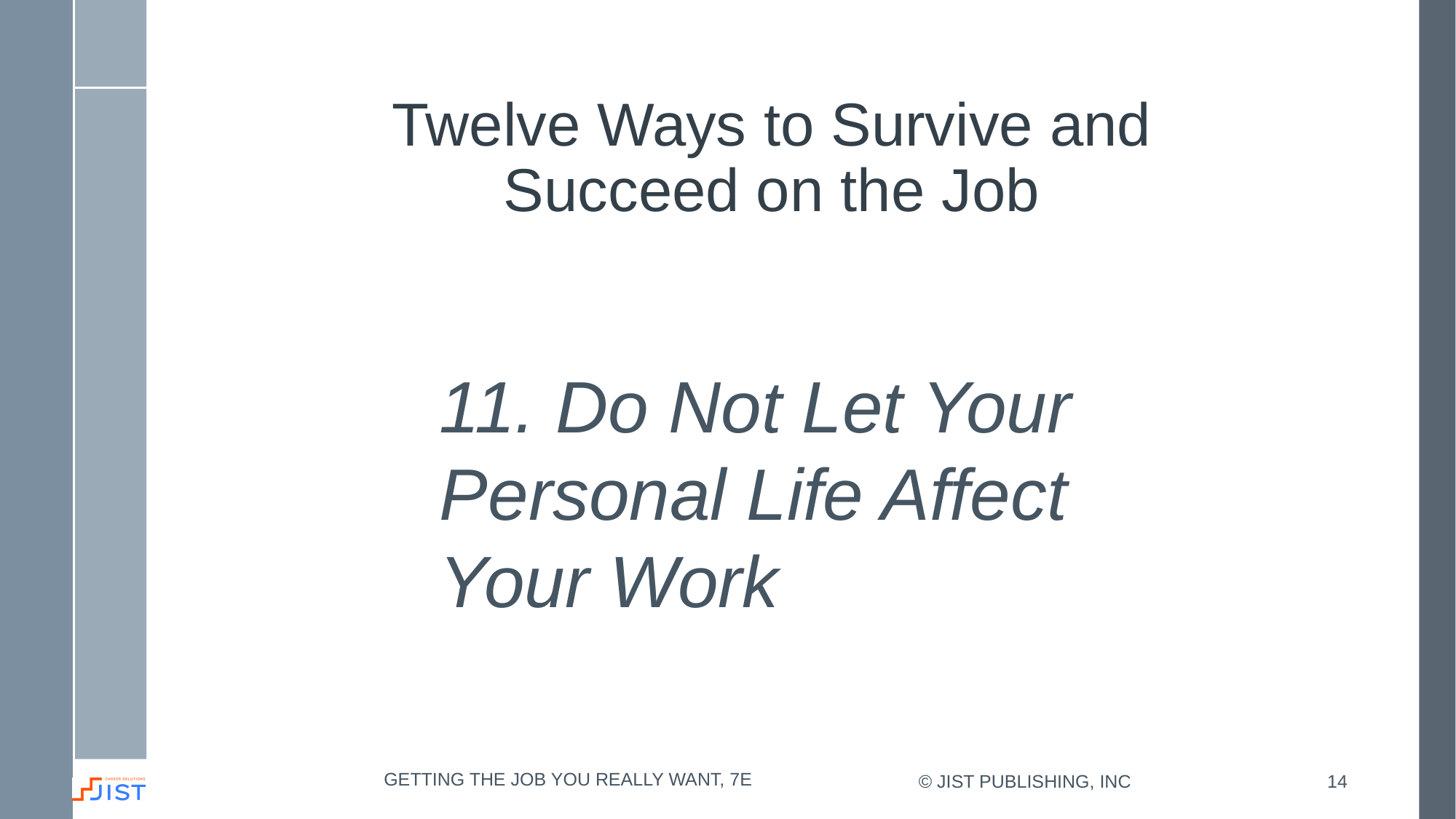

# Twelve Ways to Survive and Succeed on the Job
11. Do Not Let Your Personal Life Affect Your Work
Getting the job you really want, 7e
© JIST Publishing, Inc
14